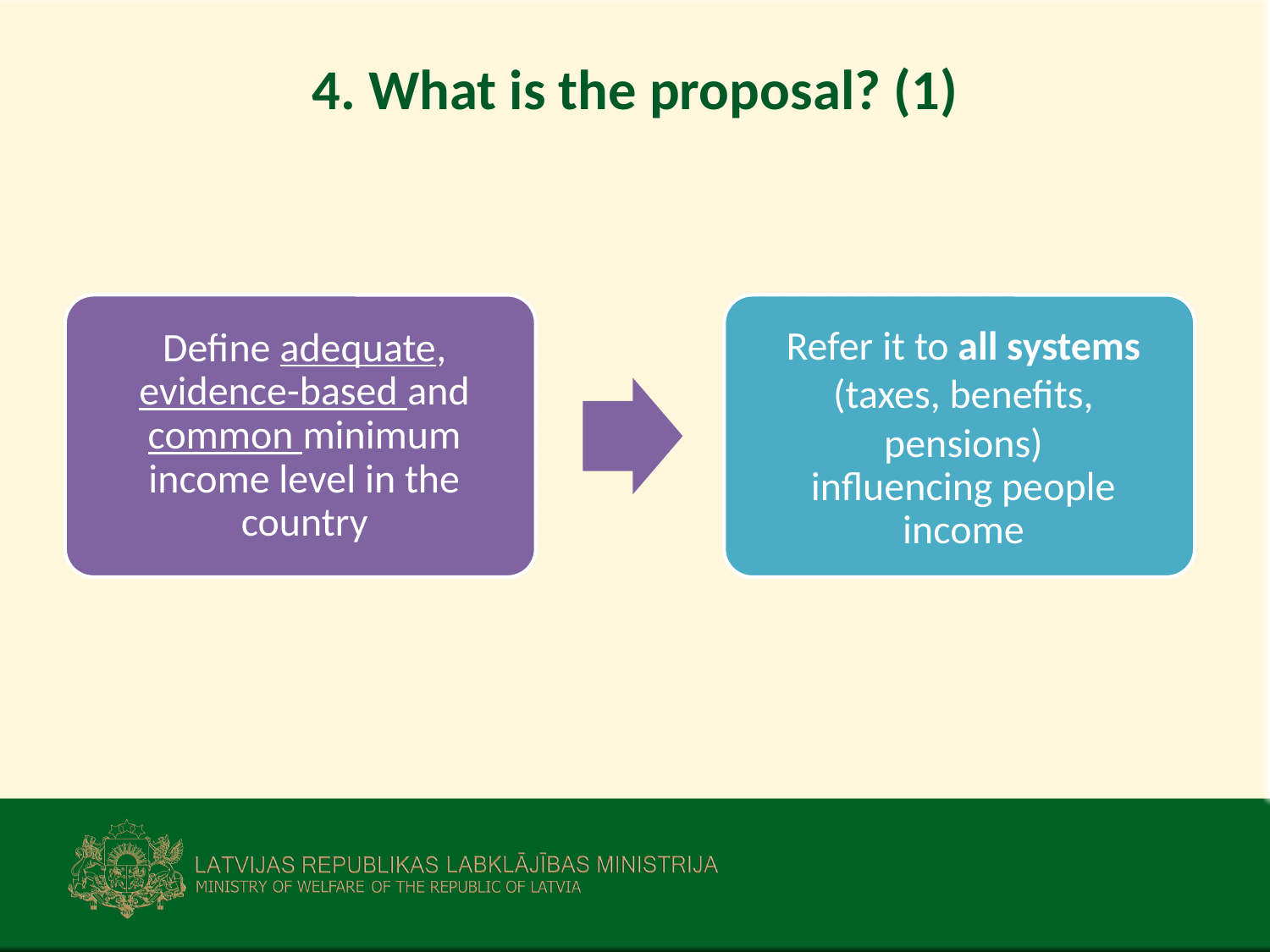

# 4. What is the proposal? (1)
Define adequate, evidence-based and common minimum income level in the country

Refer it to all systems (taxes, benefits, pensions)
influencing people income